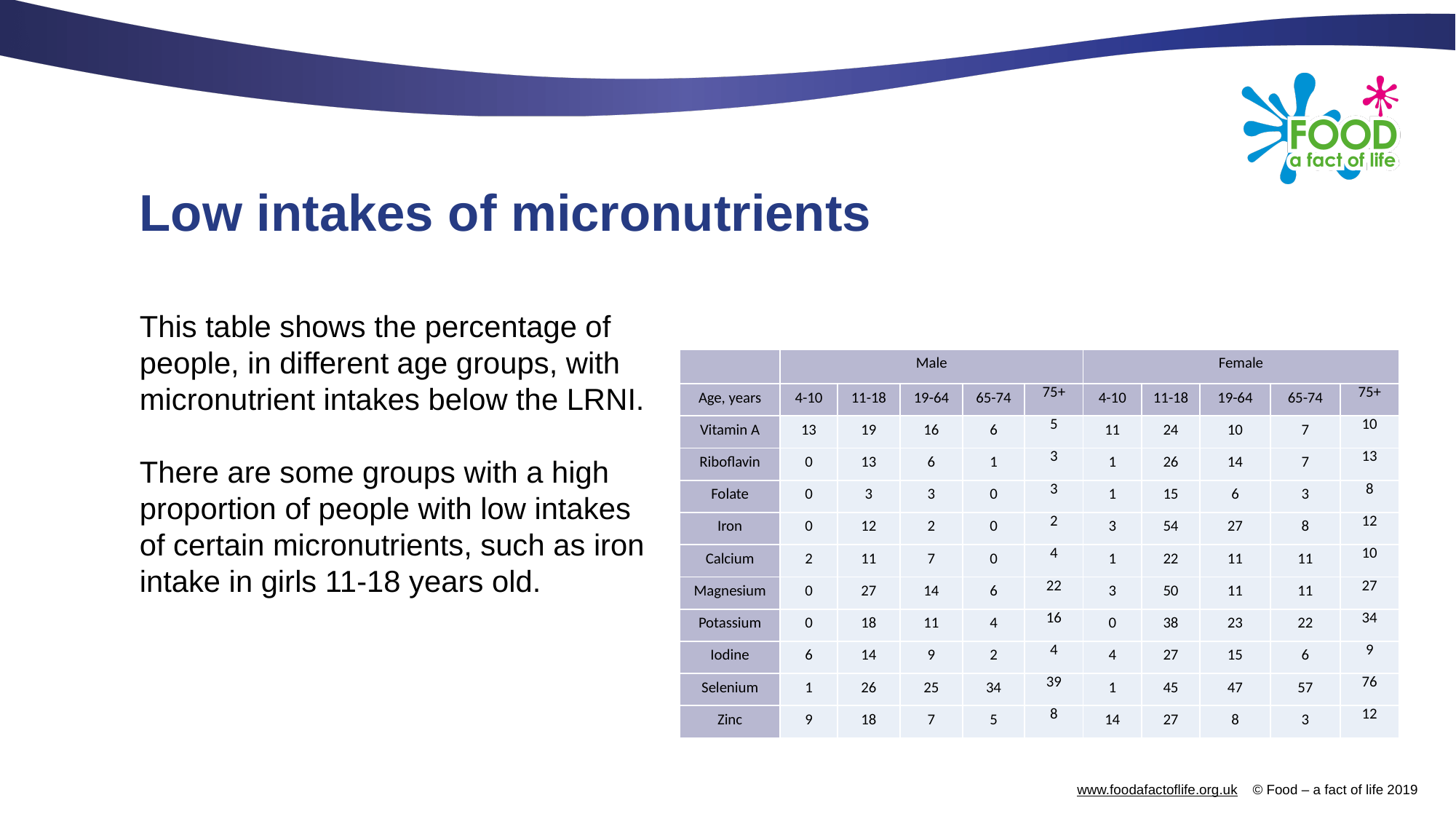

# Low intakes of micronutrients
This table shows the percentage of people, in different age groups, with micronutrient intakes below the LRNI.

There are some groups with a high proportion of people with low intakes of certain micronutrients, such as iron intake in girls 11-18 years old.
|  | Male |  |  |  |  | Female |  |  |  |  |
| --- | --- | --- | --- | --- | --- | --- | --- | --- | --- | --- |
| Age, years | 4-10 | 11-18 | 19-64 | 65-74 | 75+ | 4-10 | 11-18 | 19-64 | 65-74 | 75+ |
| Vitamin A | 13 | 19 | 16 | 6 | 5 | 11 | 24 | 10 | 7 | 10 |
| Riboflavin | 0 | 13 | 6 | 1 | 3 | 1 | 26 | 14 | 7 | 13 |
| Folate | 0 | 3 | 3 | 0 | 3 | 1 | 15 | 6 | 3 | 8 |
| Iron | 0 | 12 | 2 | 0 | 2 | 3 | 54 | 27 | 8 | 12 |
| Calcium | 2 | 11 | 7 | 0 | 4 | 1 | 22 | 11 | 11 | 10 |
| Magnesium | 0 | 27 | 14 | 6 | 22 | 3 | 50 | 11 | 11 | 27 |
| Potassium | 0 | 18 | 11 | 4 | 16 | 0 | 38 | 23 | 22 | 34 |
| Iodine | 6 | 14 | 9 | 2 | 4 | 4 | 27 | 15 | 6 | 9 |
| Selenium | 1 | 26 | 25 | 34 | 39 | 1 | 45 | 47 | 57 | 76 |
| Zinc | 9 | 18 | 7 | 5 | 8 | 14 | 27 | 8 | 3 | 12 |